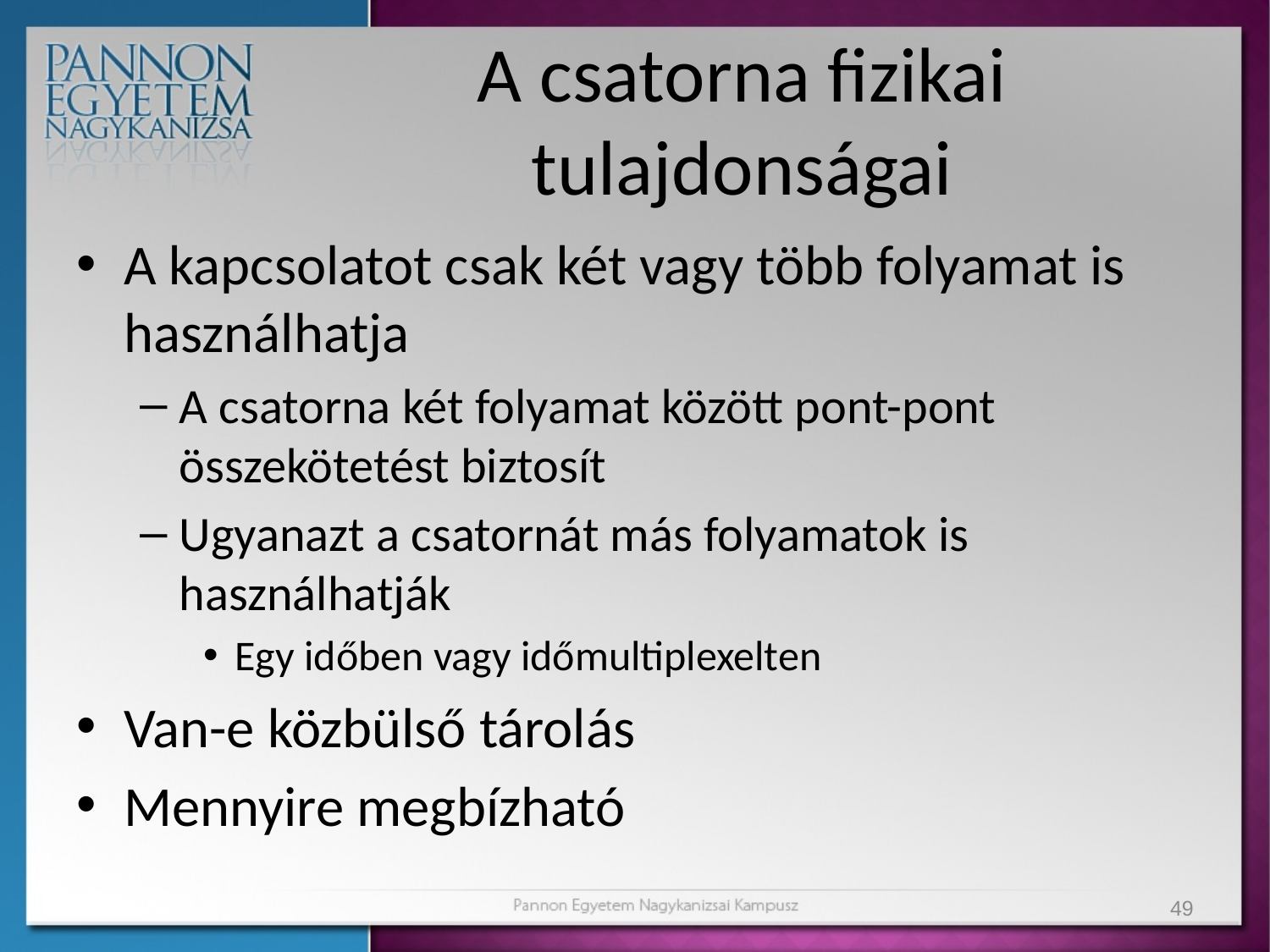

# A csatorna fizikai tulajdonságai
A kapcsolatot csak két vagy több folyamat is használhatja
A csatorna két folyamat között pont-pont összekötetést biztosít
Ugyanazt a csatornát más folyamatok is használhatják
Egy időben vagy időmultiplexelten
Van-e közbülső tárolás
Mennyire megbízható
49